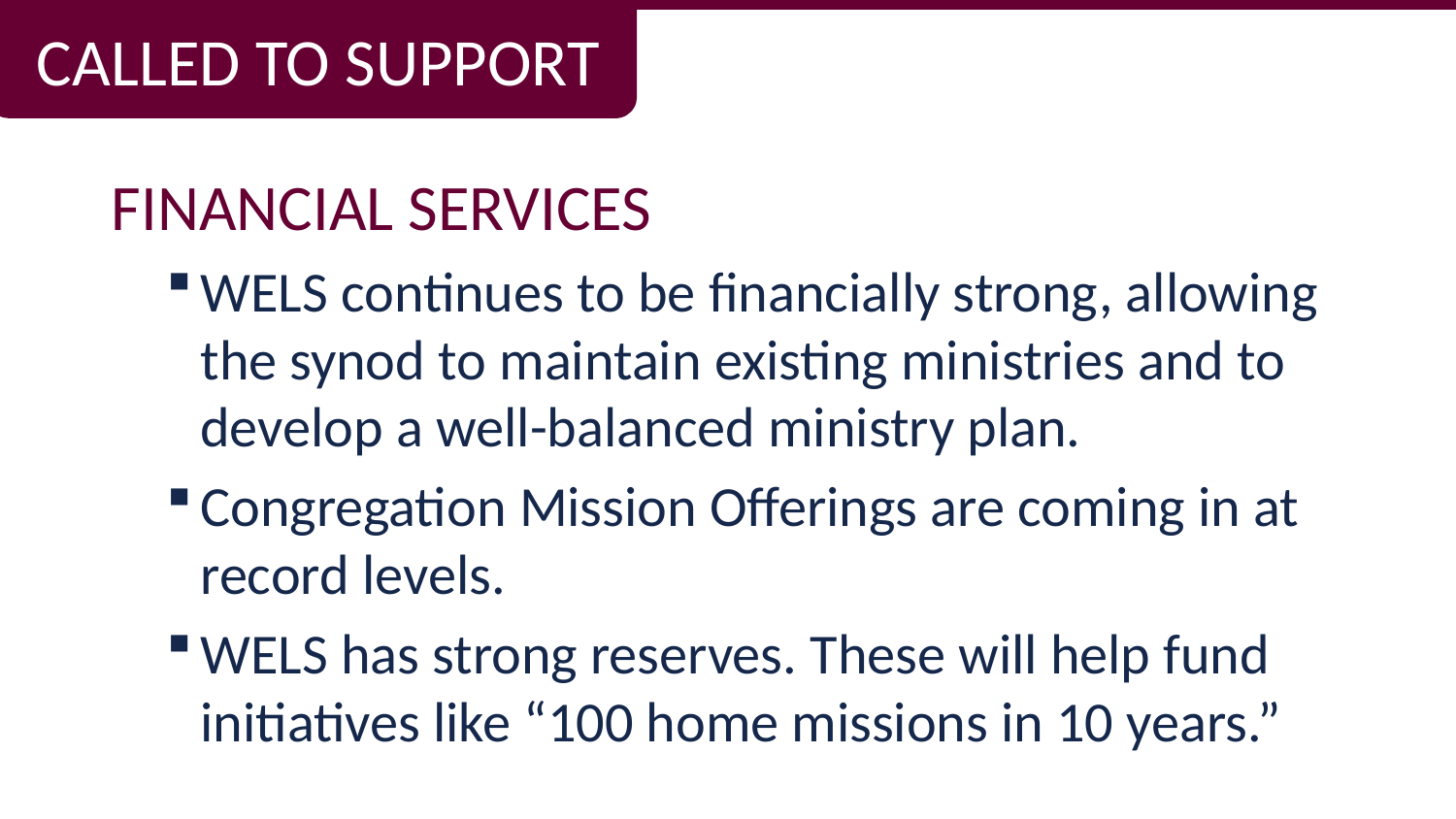

CALLED TO SUPPORT
FINANCIAL SERVICES
WELS continues to be financially strong, allowing the synod to maintain existing ministries and to develop a well-balanced ministry plan.
Congregation Mission Offerings are coming in at record levels.
WELS has strong reserves. These will help fund initiatives like “100 home missions in 10 years.”